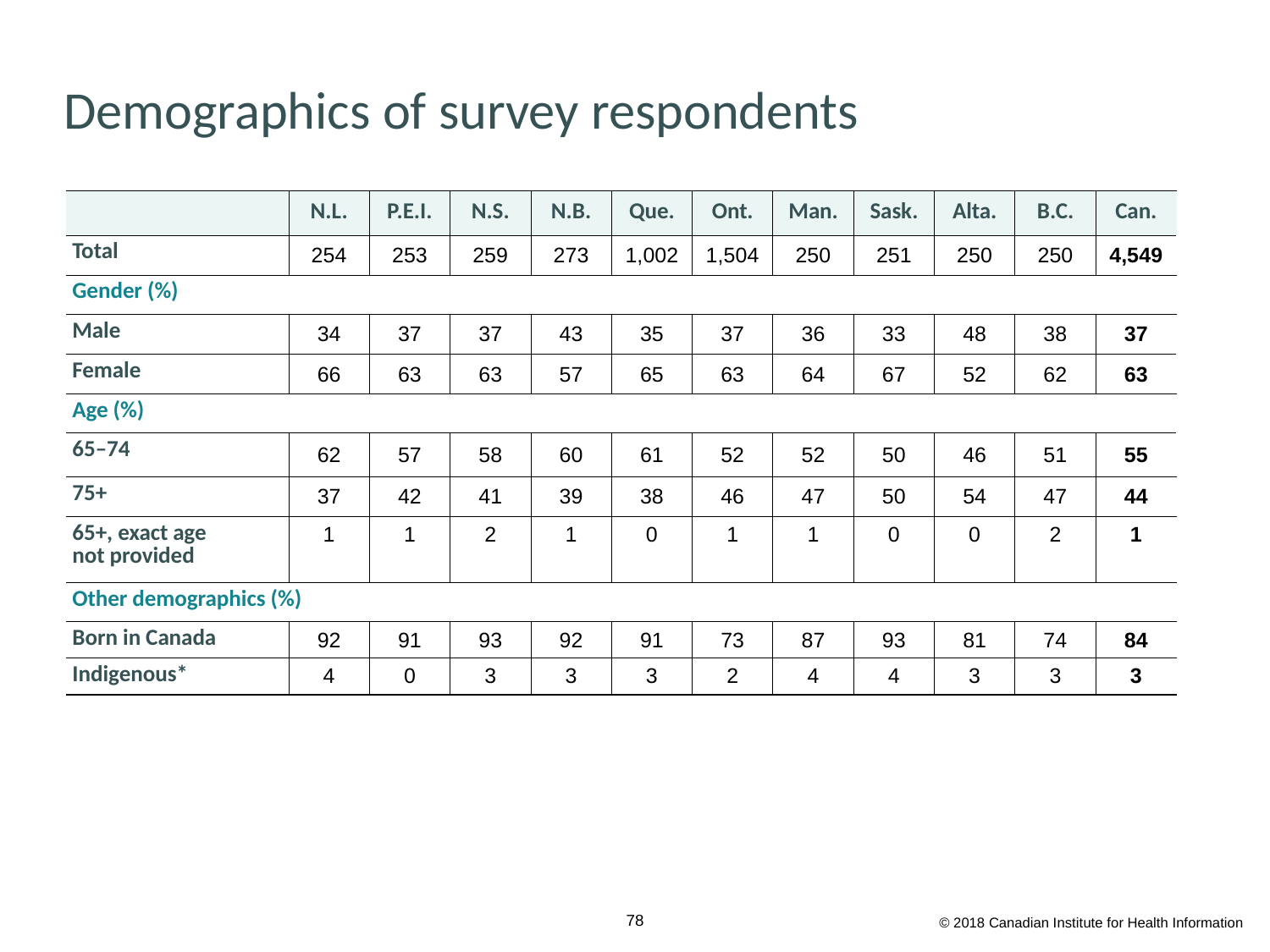

# Demographics of survey respondents
|  | N.L. | P.E.I. | N.S. | N.B. | Que. | Ont. | Man. | Sask. | Alta. | B.C. | Can. |
| --- | --- | --- | --- | --- | --- | --- | --- | --- | --- | --- | --- |
| Total | 254 | 253 | 259 | 273 | 1,002 | 1,504 | 250 | 251 | 250 | 250 | 4,549 |
| Gender (%) |  |  |  |  |  |  |  |  |  |  |  |
| Male | 34 | 37 | 37 | 43 | 35 | 37 | 36 | 33 | 48 | 38 | 37 |
| Female | 66 | 63 | 63 | 57 | 65 | 63 | 64 | 67 | 52 | 62 | 63 |
| Age (%) |  |  |  |  |  |  |  |  |  |  |  |
| 65–74 | 62 | 57 | 58 | 60 | 61 | 52 | 52 | 50 | 46 | 51 | 55 |
| 75+ | 37 | 42 | 41 | 39 | 38 | 46 | 47 | 50 | 54 | 47 | 44 |
| 65+, exact age not provided | 1 | 1 | 2 | 1 | 0 | 1 | 1 | 0 | 0 | 2 | 1 |
| Other demographics (%) |  |  |  |  |  |  |  |  |  |  |  |
| Born in Canada | 92 | 91 | 93 | 92 | 91 | 73 | 87 | 93 | 81 | 74 | 84 |
| Indigenous\* | 4 | 0 | 3 | 3 | 3 | 2 | 4 | 4 | 3 | 3 | 3 |
© 2018 Canadian Institute for Health Information
78